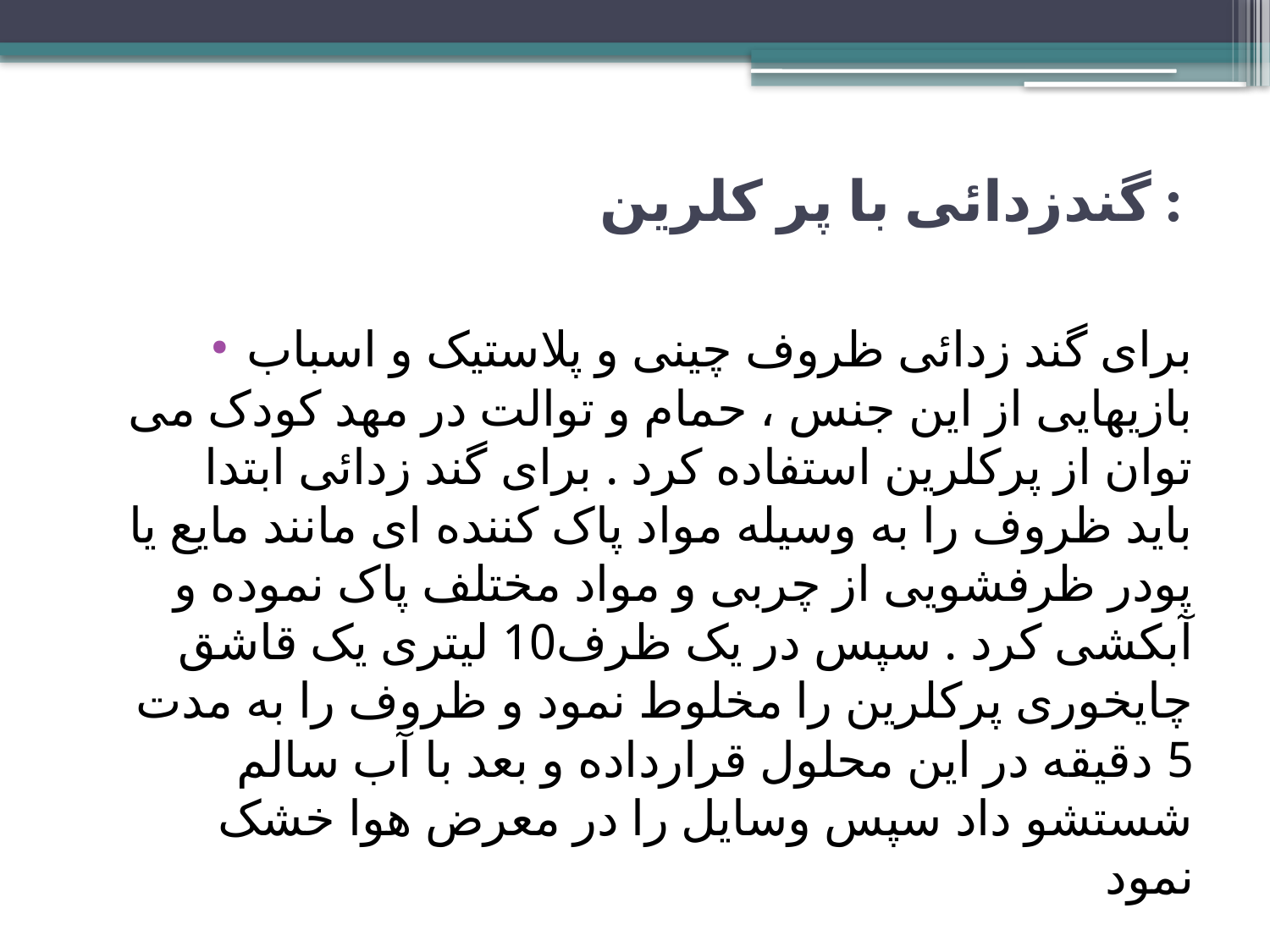

# گندزدائی با پر کلرین :
برای گند زدائی ظروف چینی و پلاستیک و اسباب بازیهایی از این جنس ، حمام و توالت در مهد کودک می توان از پرکلرین استفاده کرد . برای گند زدائی ابتدا باید ظروف را به وسیله مواد پاک کننده ای مانند مایع یا پودر ظرفشویی از چربی و مواد مختلف پاک نموده و آبکشی کرد . سپس در یک ظرف10 لیتری یک قاشق چایخوری پرکلرین را مخلوط نمود و ظروف را به مدت 5 دقیقه در این محلول قرارداده و بعد با آب سالم شستشو داد سپس وسایل را در معرض هوا خشک نمود